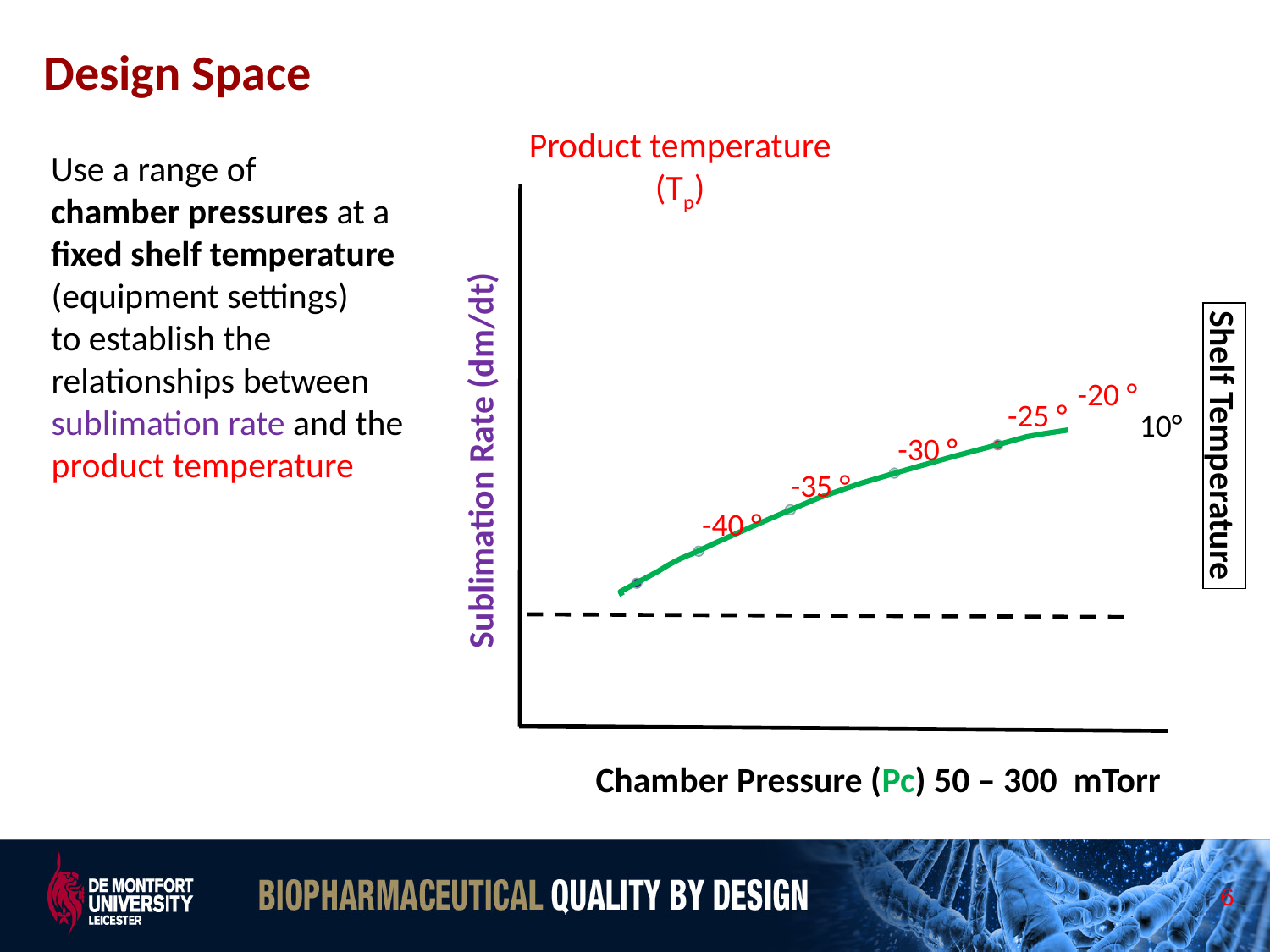

# Design Space
Product temperature (Tp)
-20 °
-25 °
-30 °

-35 °
-40 °

Use a range of
chamber pressures at a
fixed shelf temperature (equipment settings)
to establish the relationships between sublimation rate and the product temperature

10°
 Shelf Temperature
Sublimation Rate (dm/dt)
Chamber Pressure (Pc) 50 – 300  mTorr